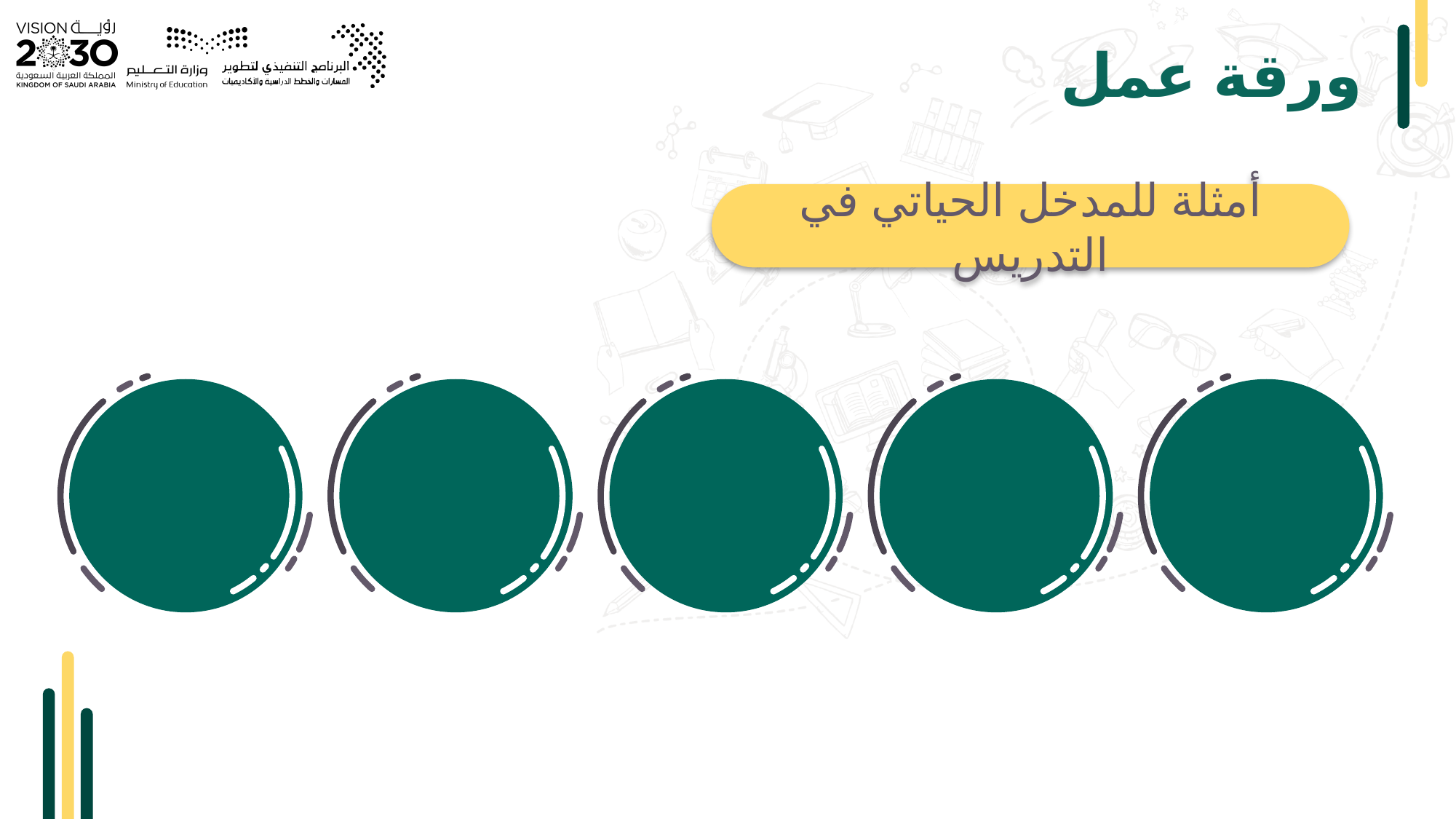

# ورقة عمل

أمثلة للمدخل الحياتي في التدريس